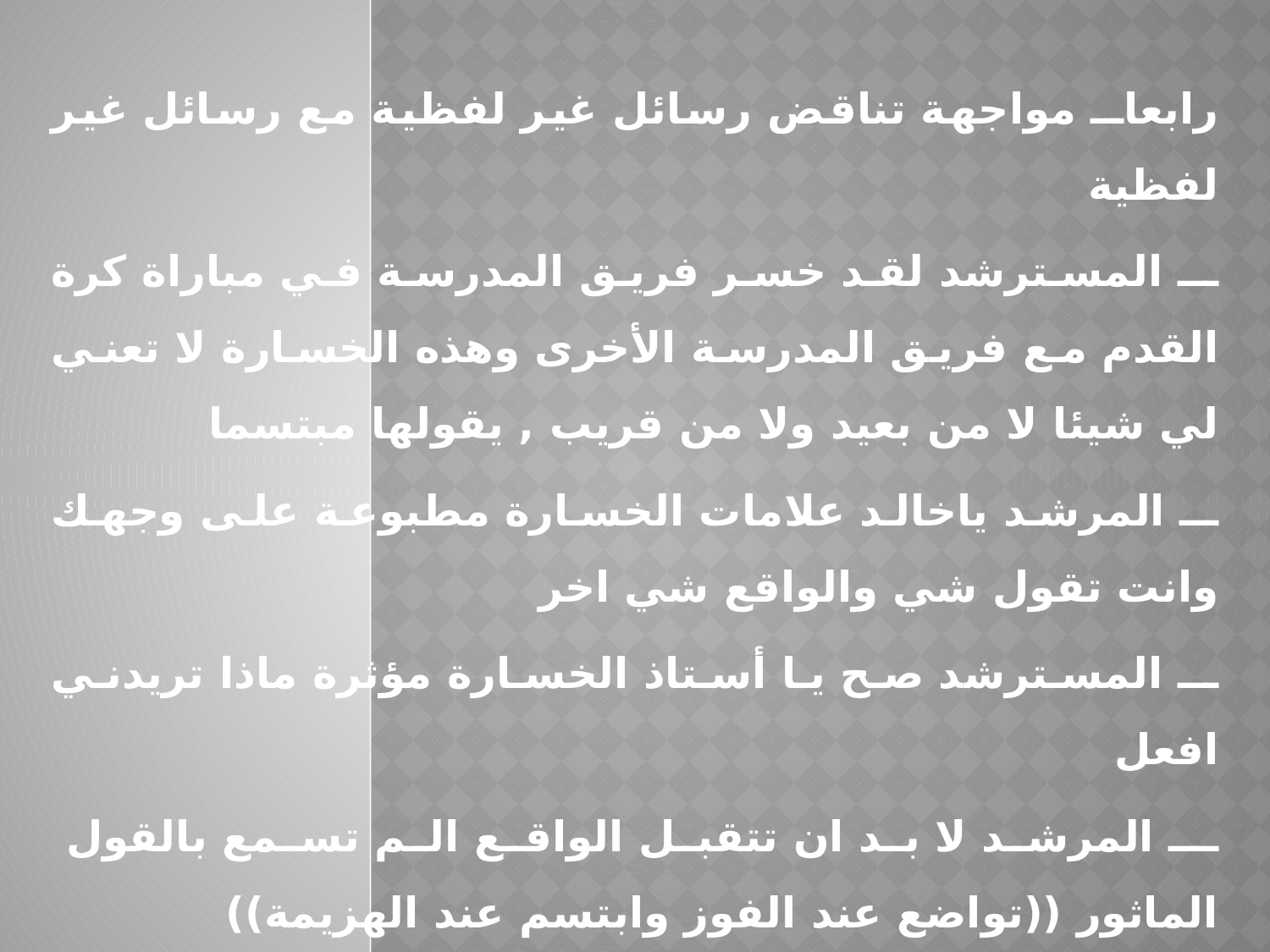

رابعاــ مواجهة تناقض رسائل غير لفظية مع رسائل غير لفظية
ــ المسترشد لقد خسر فريق المدرسة في مباراة كرة القدم مع فريق المدرسة الأخرى وهذه الخسارة لا تعني لي شيئا لا من بعيد ولا من قريب , يقولها مبتسما
ــ المرشد ياخالد علامات الخسارة مطبوعة على وجهك وانت تقول شي والواقع شي اخر
ــ المسترشد صح يا أستاذ الخسارة مؤثرة ماذا تريدني افعل
ــ المرشد لا بد ان تتقبل الواقع الم تسمع بالقول  الماثور ((تواضع عند الفوز وابتسم عند الهزيمة))
ــ المسترشد بدات سرائر  وجهه تشعر بالرضا والقبول ، شكرا لك استاذي لان ما تقوله عين الصواب